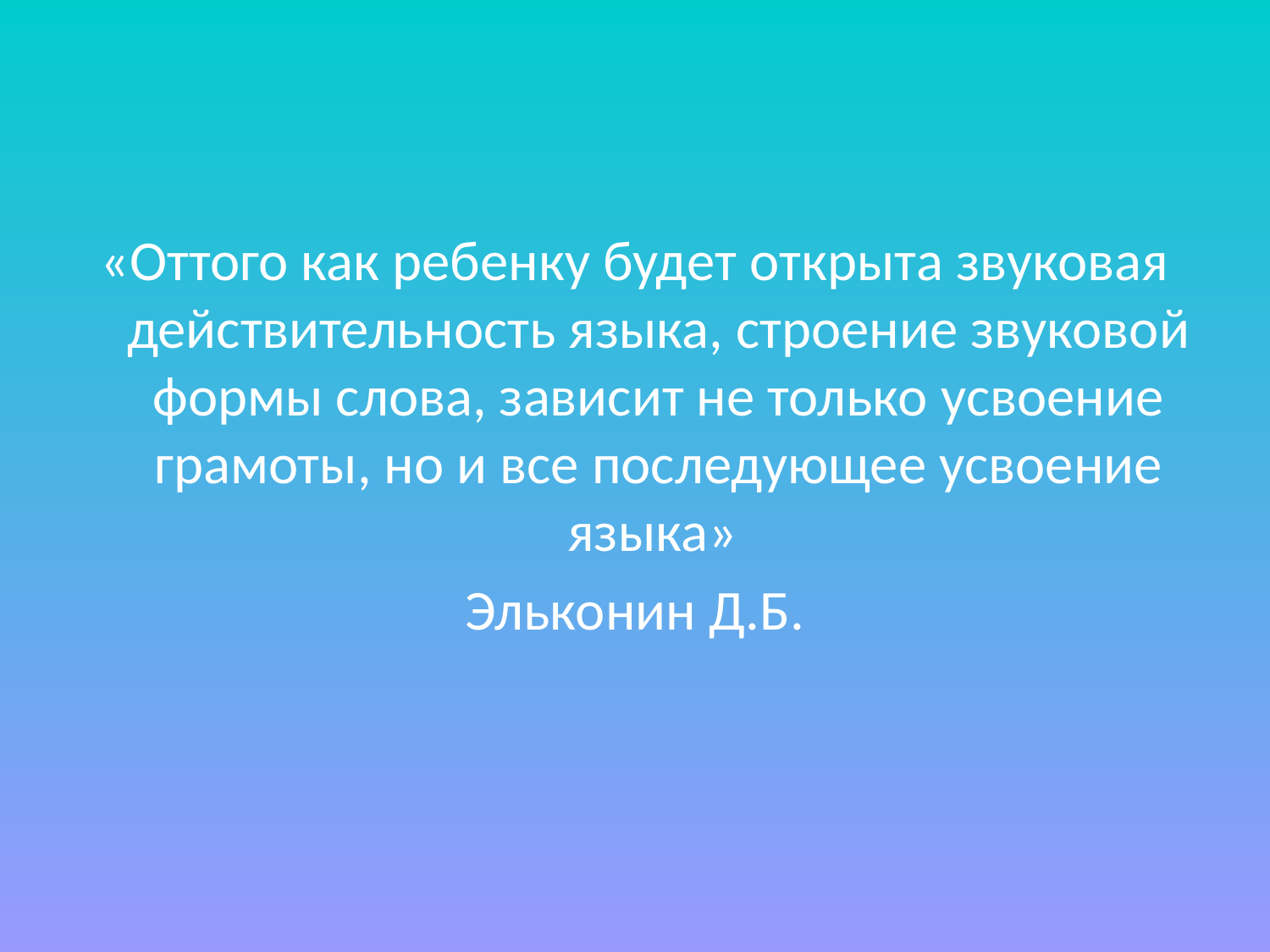

«Оттого как ребенку будет открыта звуковая действительность языка, строение звуковой формы слова, зависит не только усвоение грамоты, но и все последующее усвоение языка»
Эльконин Д.Б.